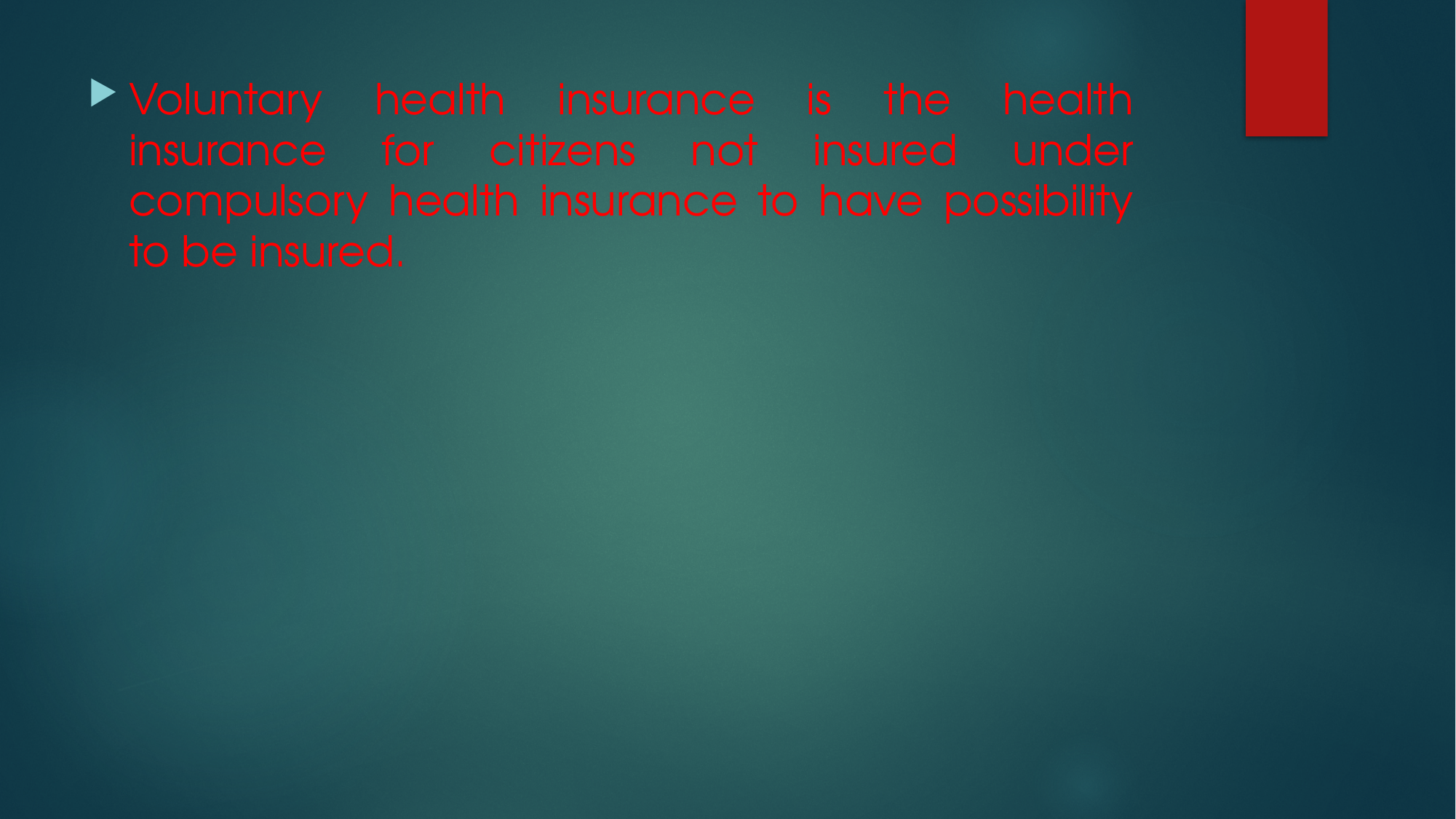

Voluntary health insurance is the health insurance for citizens not insured under compulsory health insurance to have possibility to be insured.